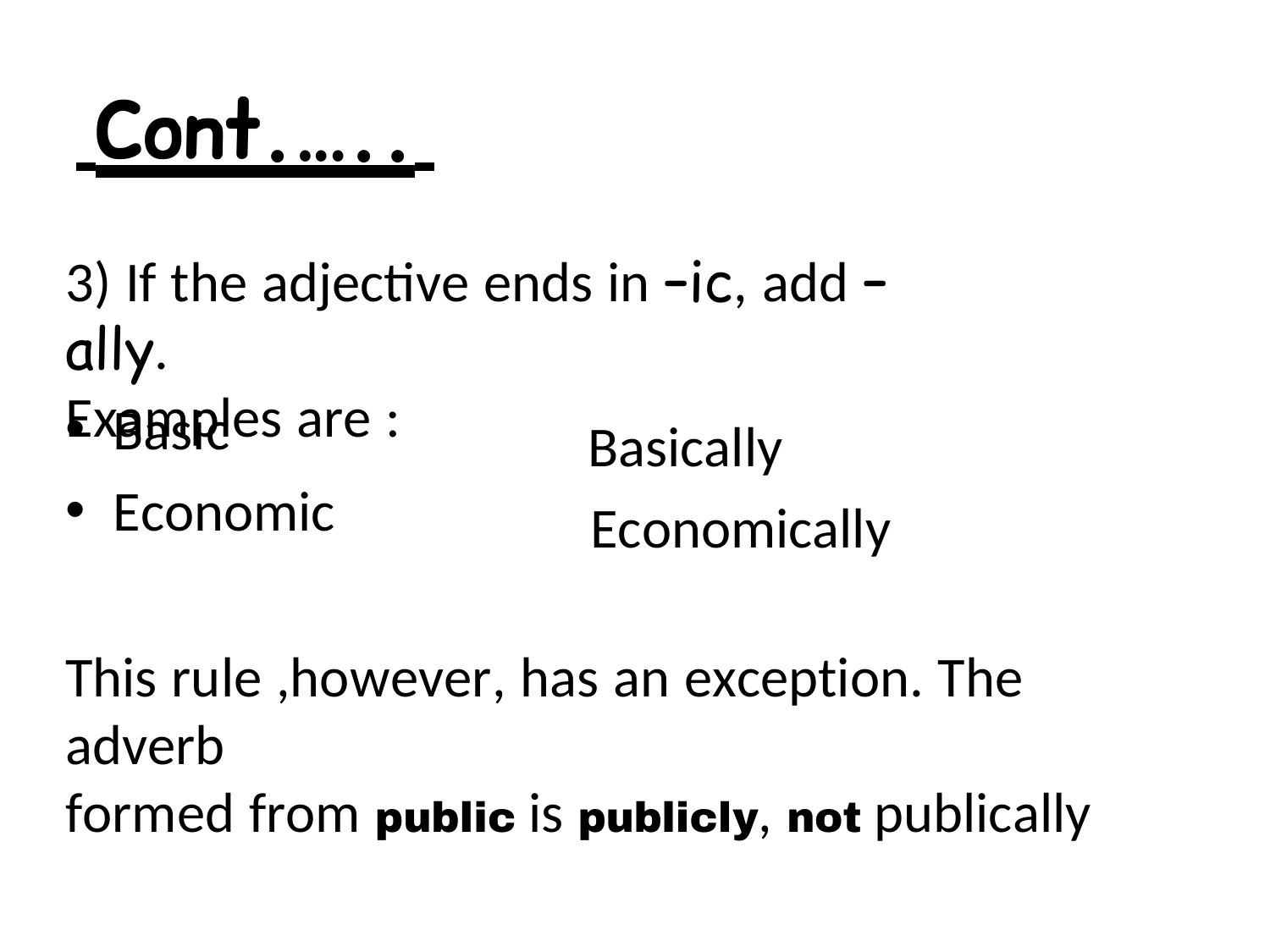

# Cont.…..
3) If the adjective ends in –ic, add –ally.
Examples are :
Basic
Economic
Basically Economically
This rule ,however, has an exception. The adverb
formed from public is publicly, not publically